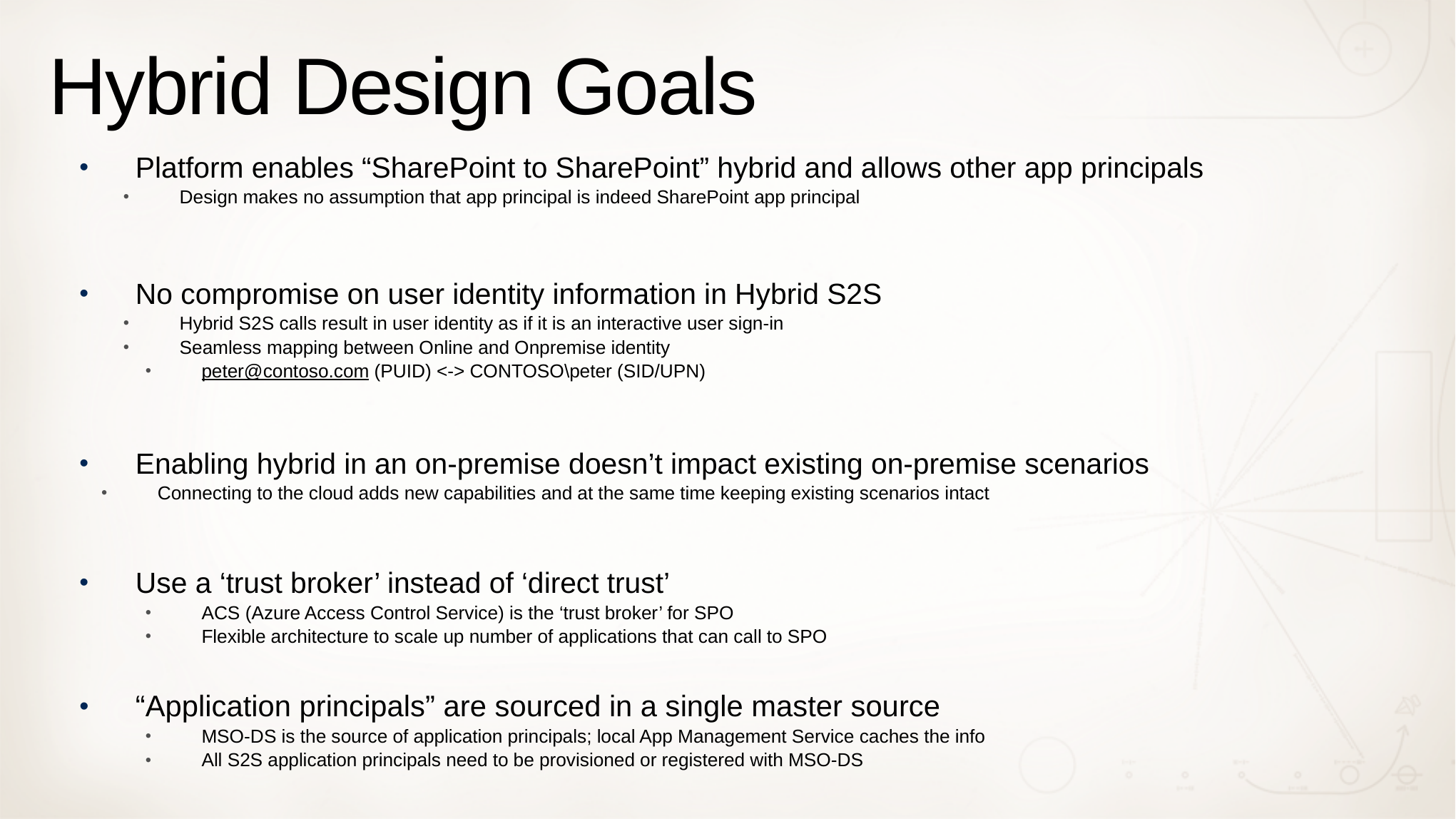

# Hybrid Design Goals
Platform enables “SharePoint to SharePoint” hybrid and allows other app principals
Design makes no assumption that app principal is indeed SharePoint app principal

No compromise on user identity information in Hybrid S2S
Hybrid S2S calls result in user identity as if it is an interactive user sign-in
Seamless mapping between Online and Onpremise identity
peter@contoso.com (PUID) <-> CONTOSO\peter (SID/UPN)

Enabling hybrid in an on-premise doesn’t impact existing on-premise scenarios
Connecting to the cloud adds new capabilities and at the same time keeping existing scenarios intact

Use a ‘trust broker’ instead of ‘direct trust’
ACS (Azure Access Control Service) is the ‘trust broker’ for SPO
Flexible architecture to scale up number of applications that can call to SPO

“Application principals” are sourced in a single master source
MSO-DS is the source of application principals; local App Management Service caches the info
All S2S application principals need to be provisioned or registered with MSO-DS